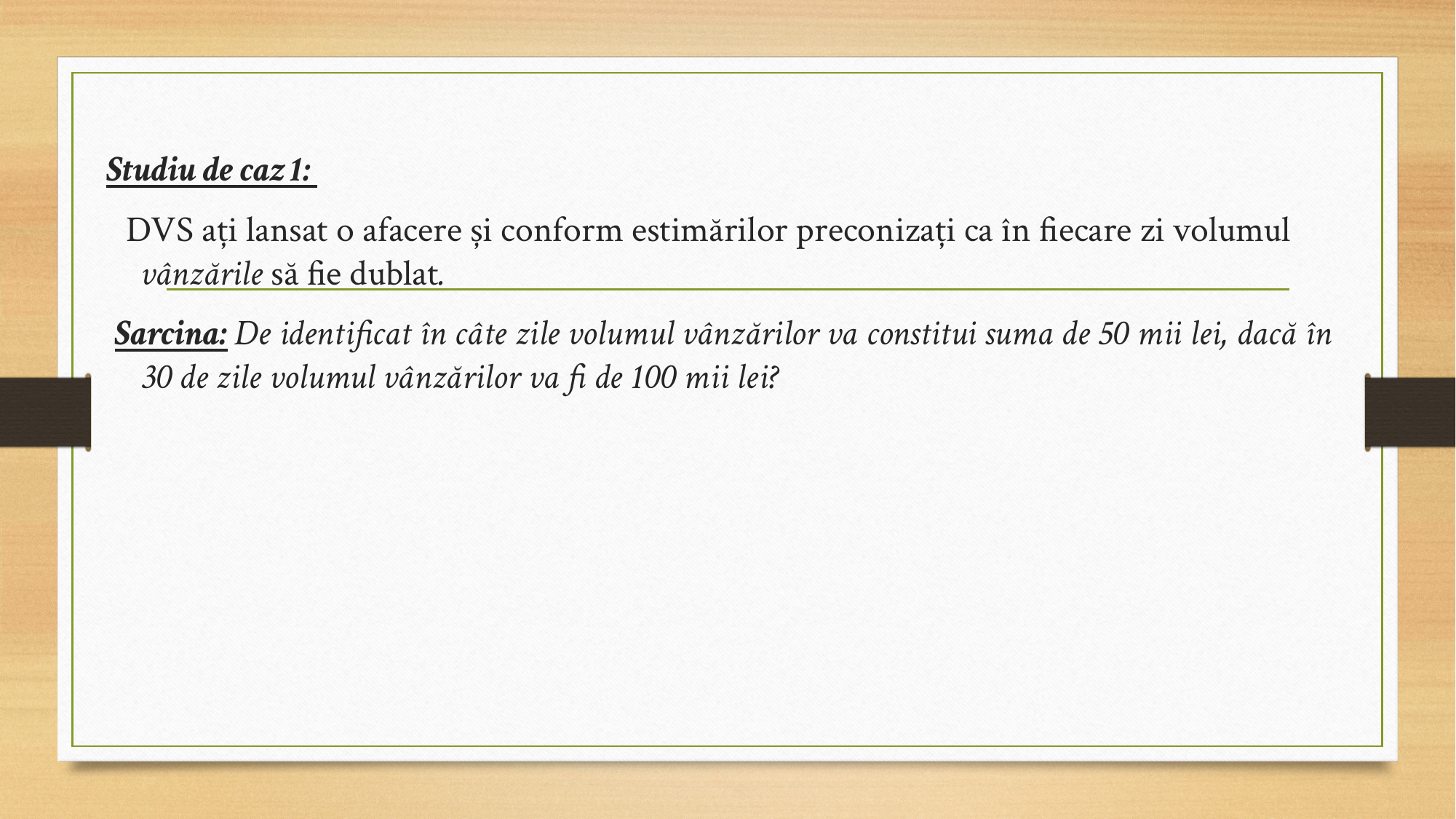

Studiu de caz 1:
   DVS ați lansat o afacere și conform estimărilor preconizați ca în fiecare zi volumul vânzările să fie dublat.
 Sarcina: De identificat în câte zile volumul vânzărilor va constitui suma de 50 mii lei, dacă în 30 de zile volumul vânzărilor va fi de 100 mii lei?